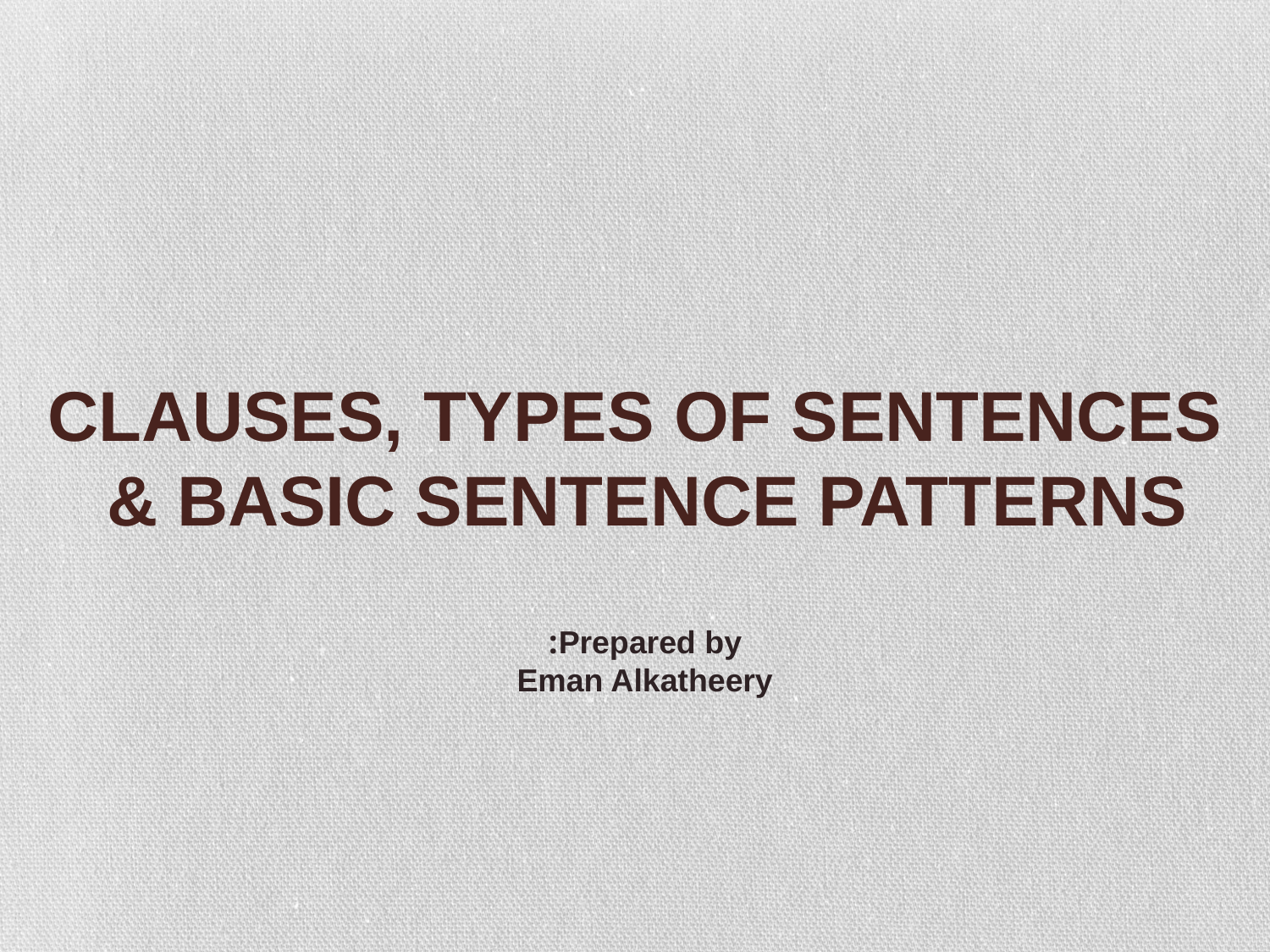

# Clauses, Types of Sentences & basic sentence Patterns
Prepared by:
Eman Alkatheery